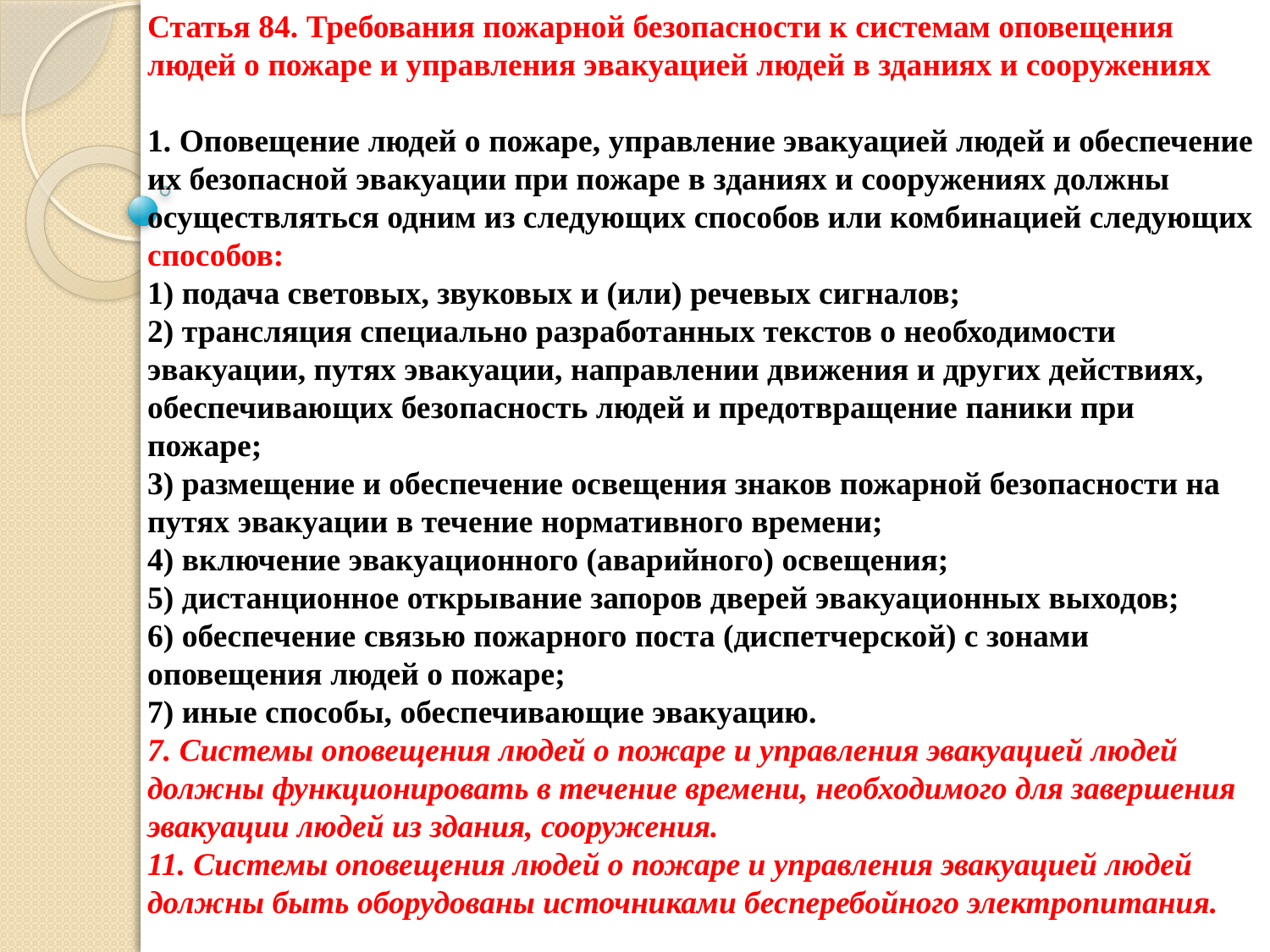

Статья 84. Требования пожарной безопасности к системам оповещения людей о пожаре и управления эвакуацией людей в зданиях и сооружениях

1. Оповещение людей о пожаре, управление эвакуацией людей и обеспечение их безопасной эвакуации при пожаре в зданиях и сооружениях должны осуществляться одним из следующих способов или комбинацией следующих способов:
1) подача световых, звуковых и (или) речевых сигналов;
2) трансляция специально разработанных текстов о необходимости эвакуации, путях эвакуации, направлении движения и других действиях, обеспечивающих безопасность людей и предотвращение паники при пожаре;
3) размещение и обеспечение освещения знаков пожарной безопасности на путях эвакуации в течение нормативного времени;
4) включение эвакуационного (аварийного) освещения;
5) дистанционное открывание запоров дверей эвакуационных выходов;
6) обеспечение связью пожарного поста (диспетчерской) с зонами оповещения людей о пожаре;
7) иные способы, обеспечивающие эвакуацию.
7. Системы оповещения людей о пожаре и управления эвакуацией людей должны функционировать в течение времени, необходимого для завершения эвакуации людей из здания, сооружения.
11. Системы оповещения людей о пожаре и управления эвакуацией людей должны быть оборудованы источниками бесперебойного электропитания.